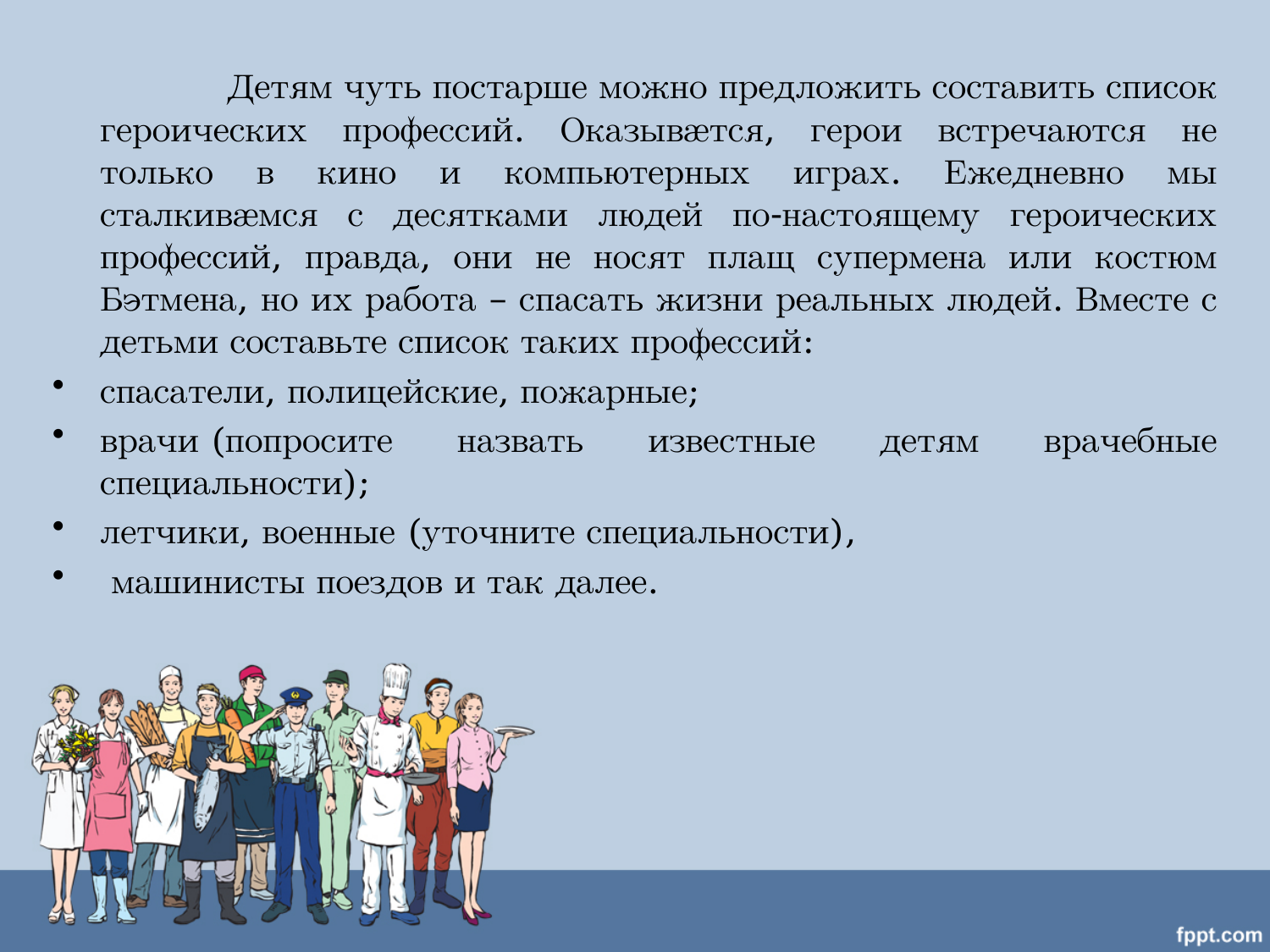

Детям чуть постарше можно предложить составить список героических профессий. Оказывается, герои встречаются не только в кино и компьютерных играх. Ежедневно мы сталкиваемся с десятками людей по-настоящему героических профессий, правда, они не носят плащ супермена или костюм Бэтмена, но их работа – спасать жизни реальных людей. Вместе с детьми составьте список таких профессий:
спасатели, полицейские, пожарные;
врачи (попросите назвать известные детям врачебные специальности);
летчики, военные (уточните специальности),
 машинисты поездов и так далее.